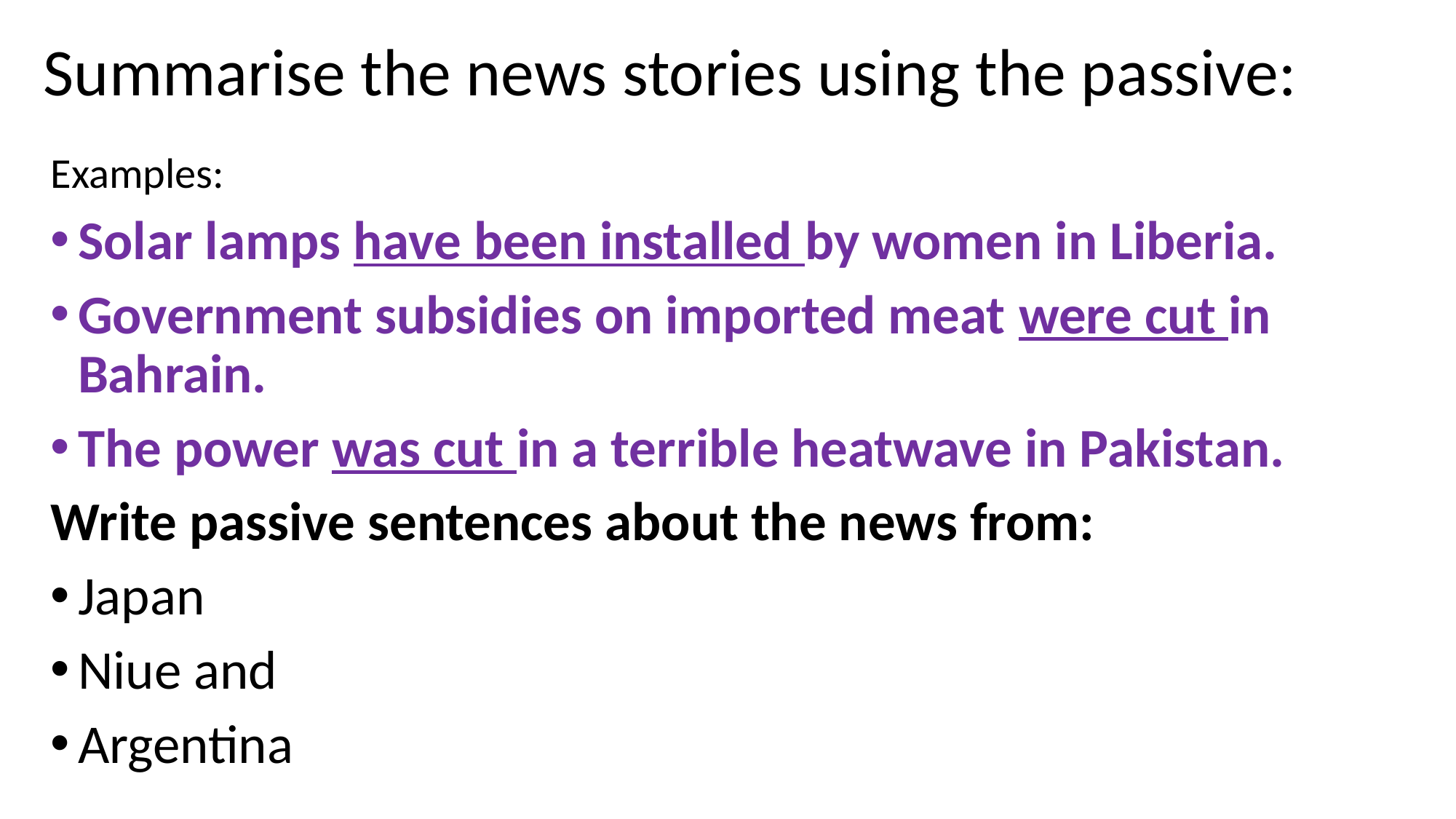

# Summarise the news stories using the passive:
Examples:
Solar lamps have been installed by women in Liberia.
Government subsidies on imported meat were cut in Bahrain.
The power was cut in a terrible heatwave in Pakistan.
Write passive sentences about the news from:
Japan
Niue and
Argentina